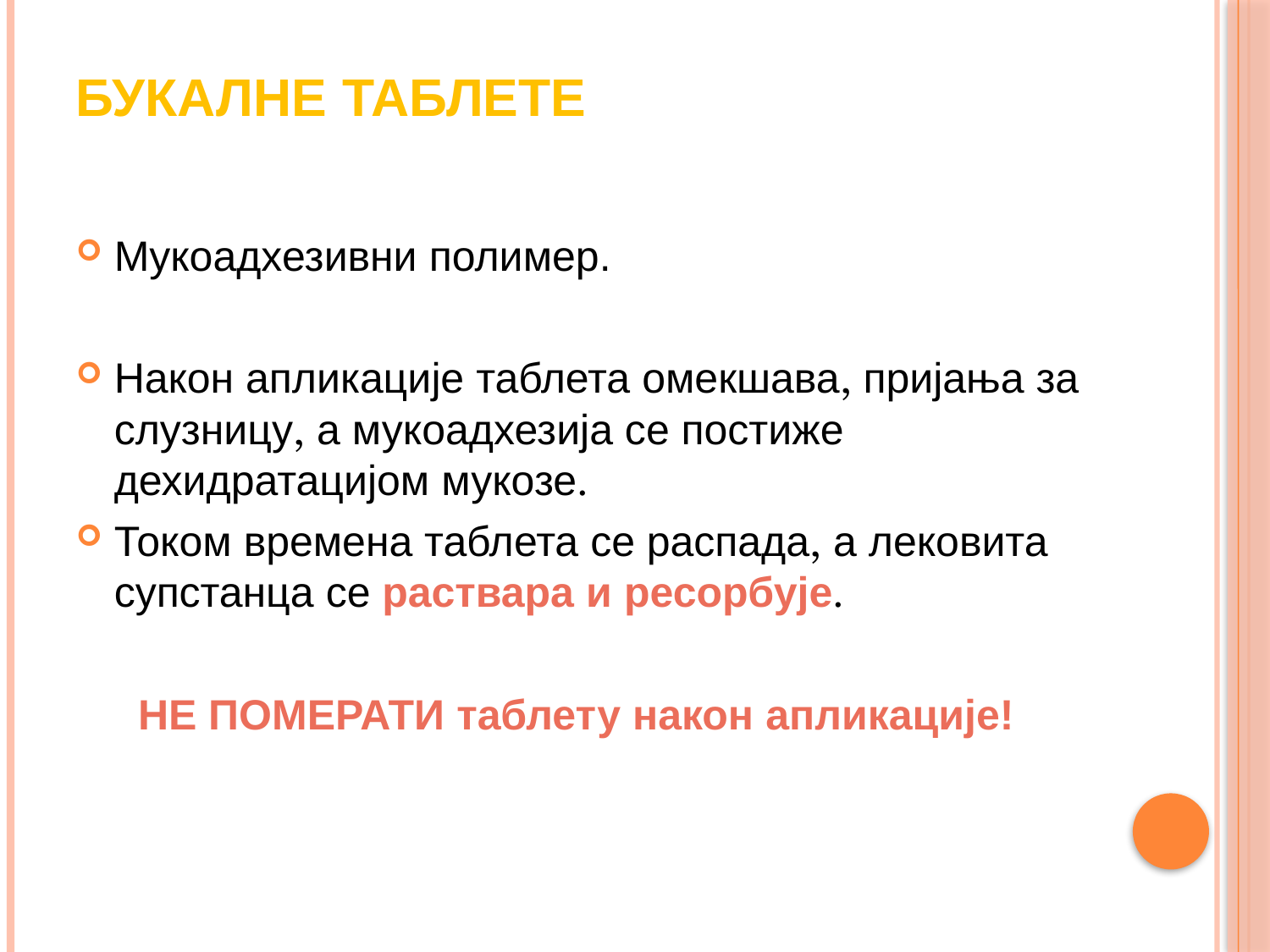

# Букалне таблете
Мукоадхезивни полимер.

Након апликације таблета омекшава, пријања за слузницу, а мукоадхезија се постиже дехидратацијом мукозе.
Током времена таблета се распада, а лековита супстанца се раствара и ресорбује.

НЕ ПОМЕРАТИ таблету након апликације!